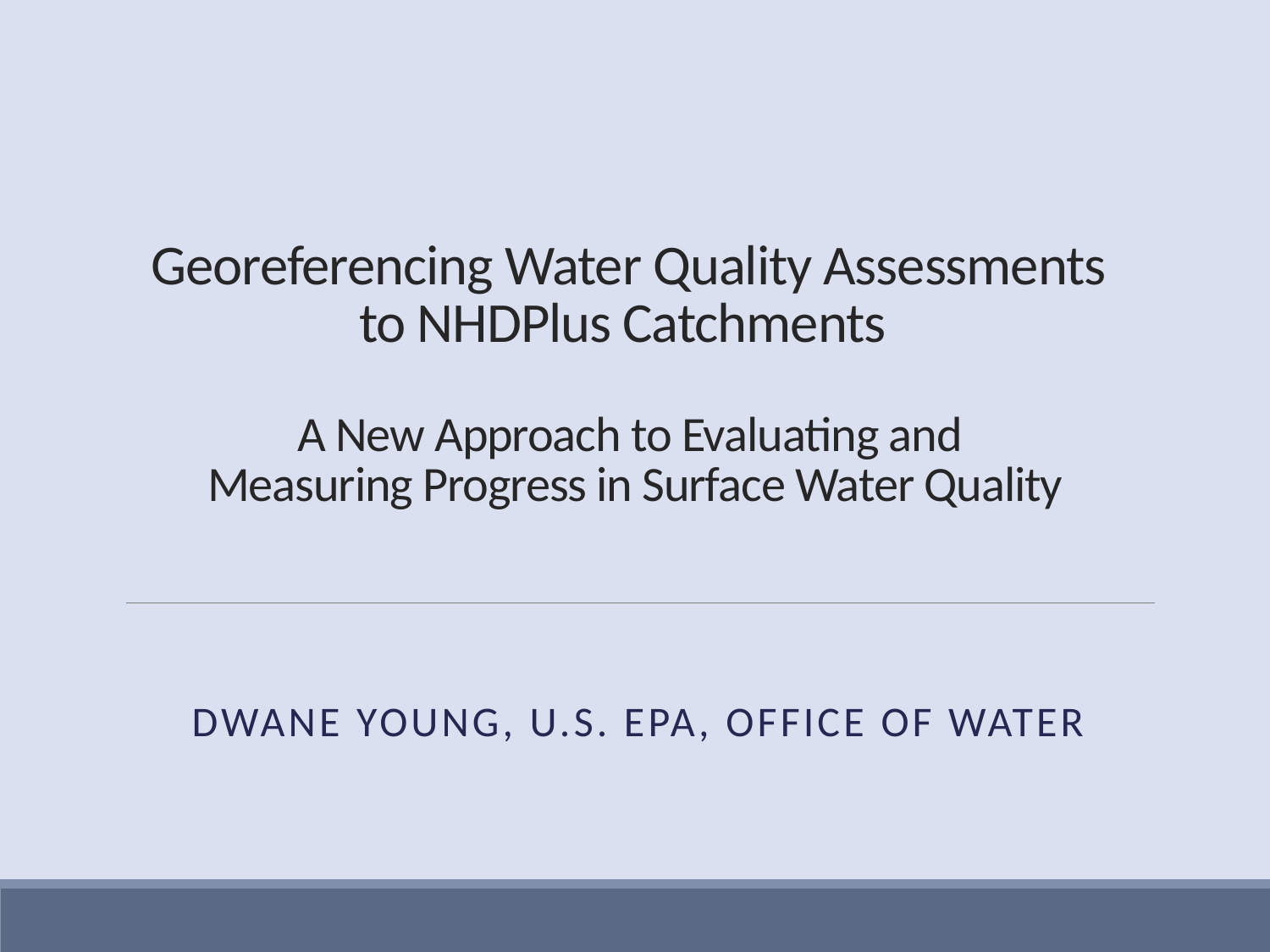

# Georeferencing Water Quality Assessments to NHDPlus Catchments A New Approach to Evaluating and Measuring Progress in Surface Water Quality

Dwane Young, U.S. EPA, Office of Water